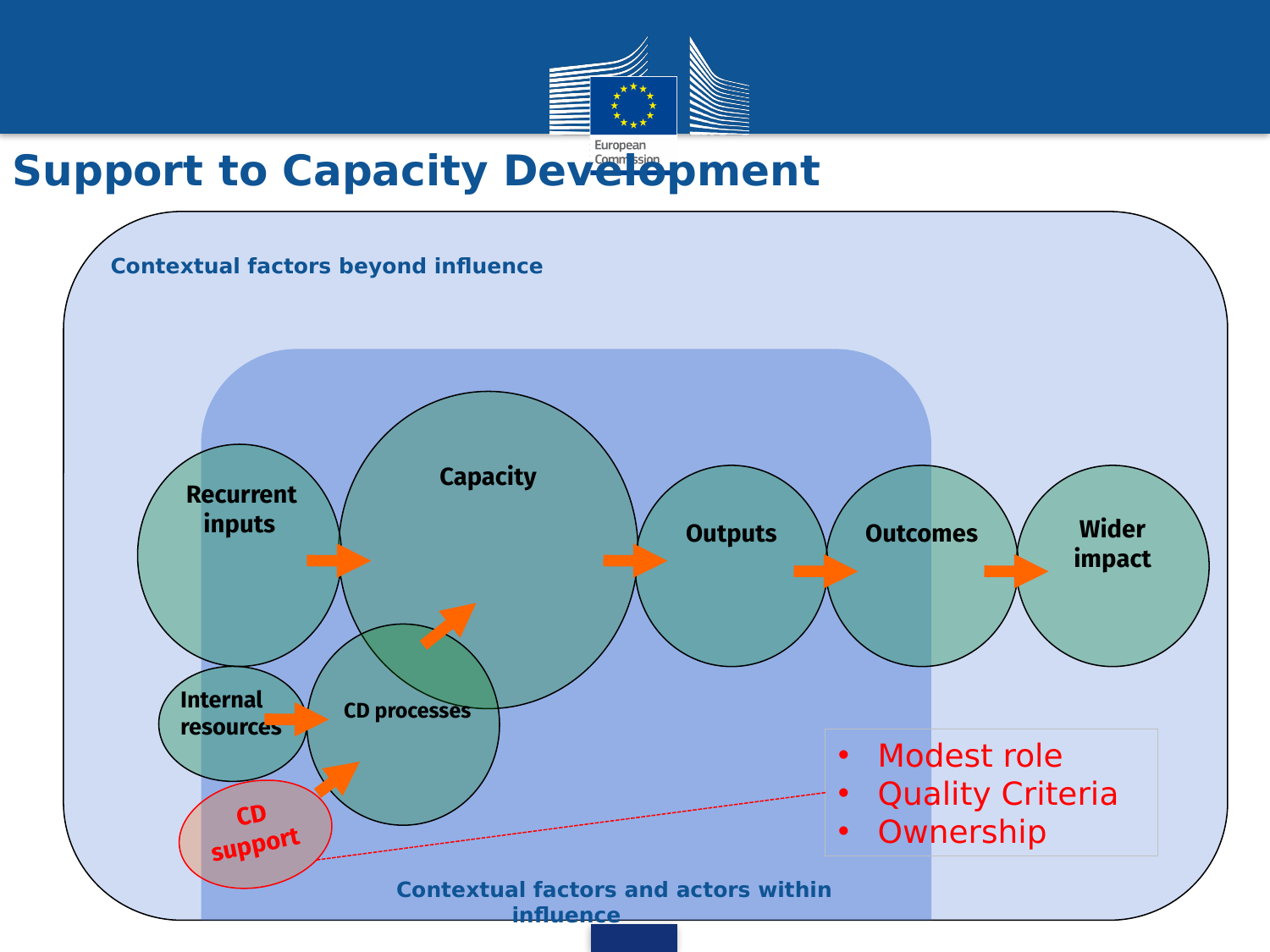

Support to Capacity Development
Contextual factors beyond influence

             Contextual factors and actors within influence

Capacity
 Recurrent inputs

Outputs

Outcomes

Wider impact

  CD processes
Internal resources

Modest role
Quality Criteria
Ownership

CD support